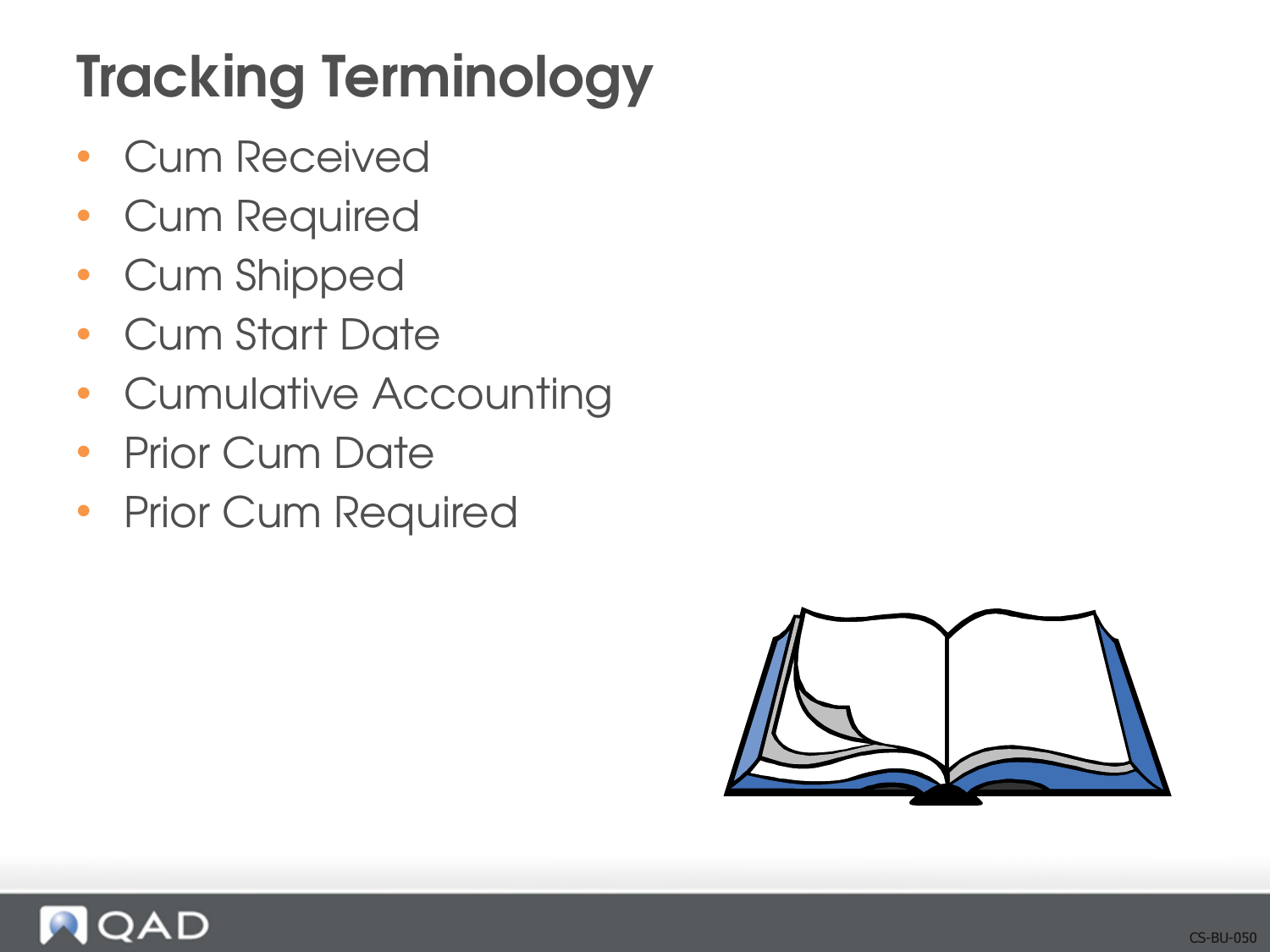

# Tracking Terminology
Cum Received
Cum Required
Cum Shipped
Cum Start Date
Cumulative Accounting
Prior Cum Date
Prior Cum Required

CS-BU-050